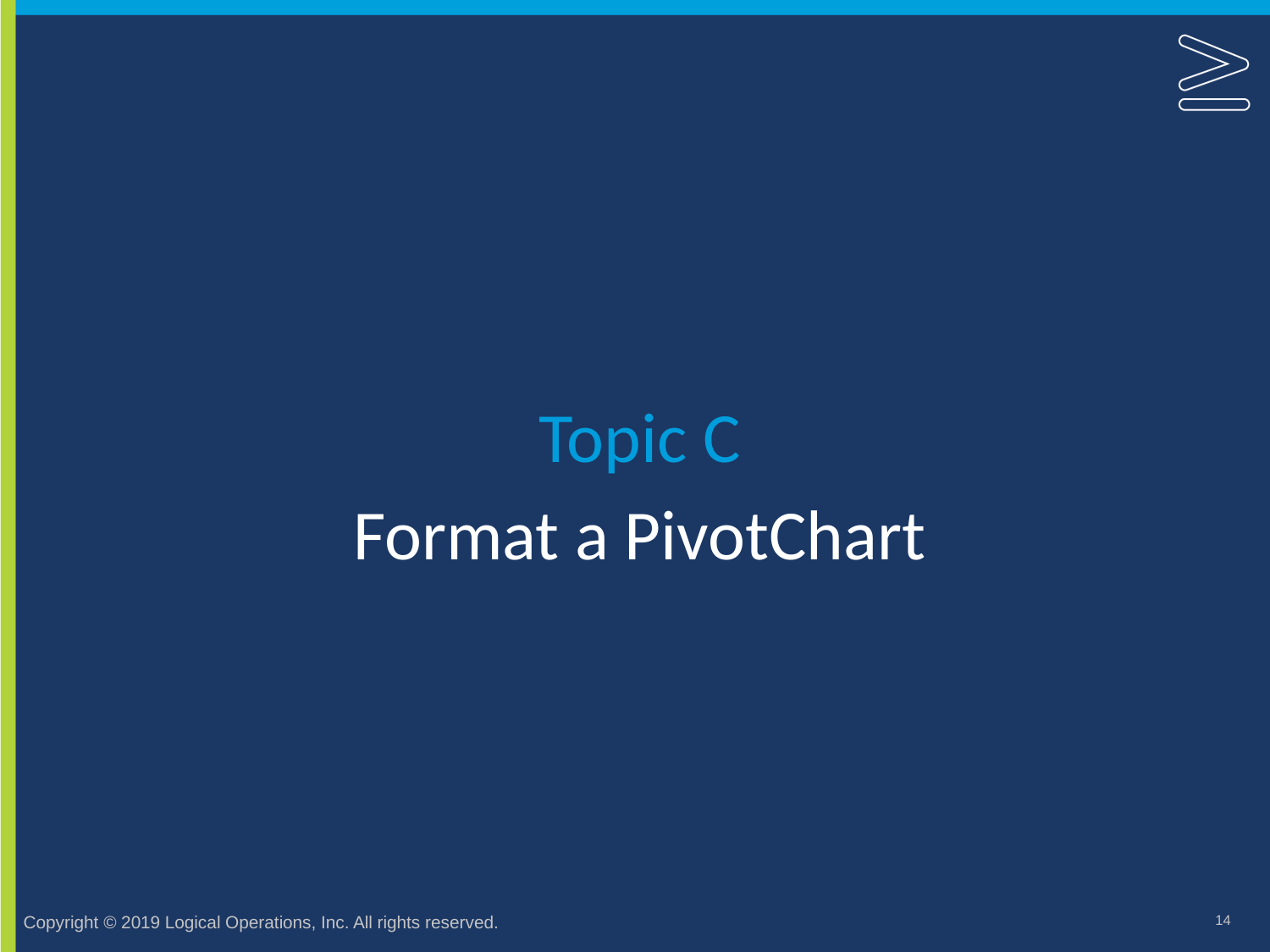

Topic C
# Format a PivotChart
14